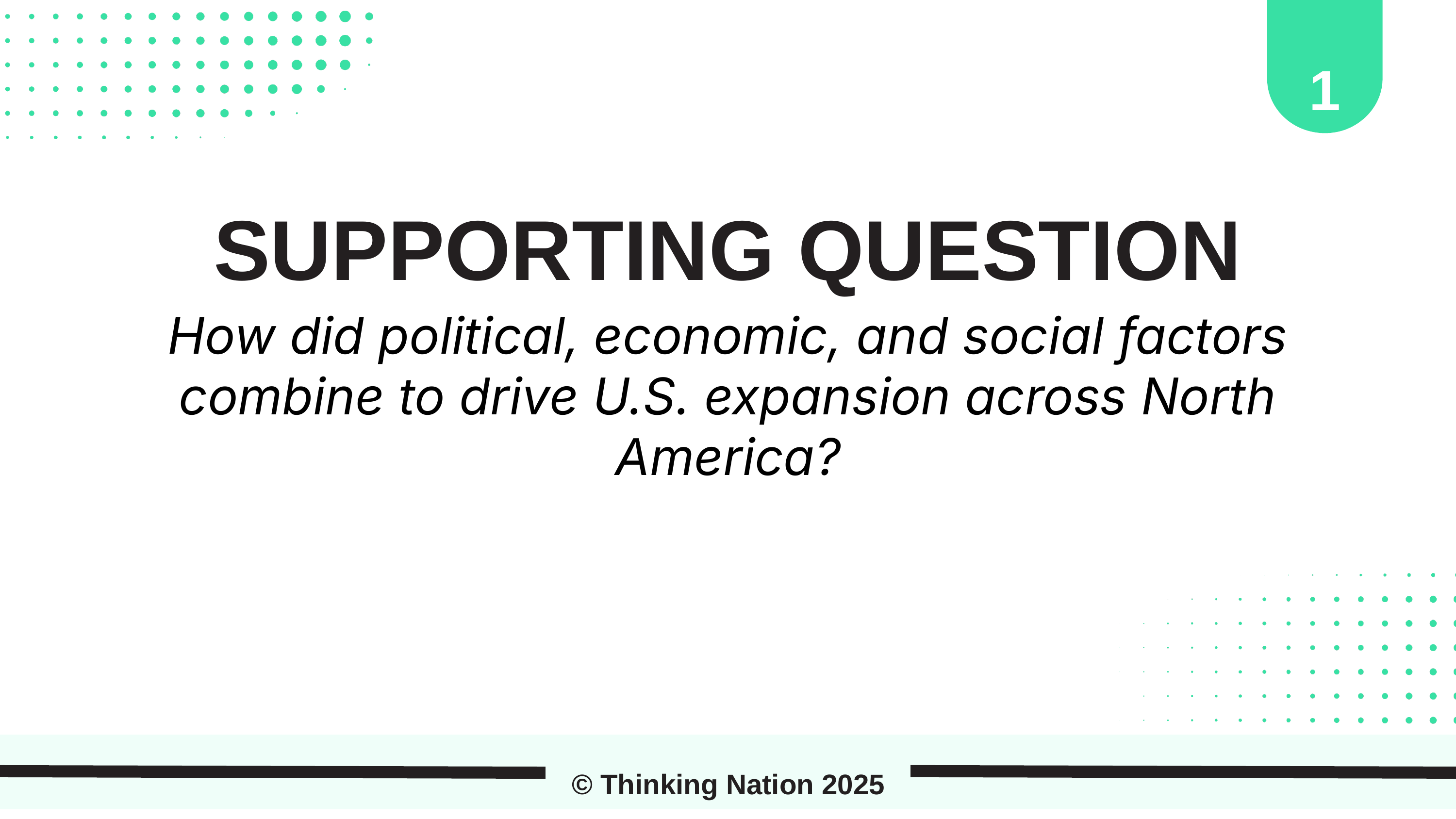

1
SUPPORTING QUESTION
How did political, economic, and social factors combine to drive U.S. expansion across North America?

© Thinking Nation 2025